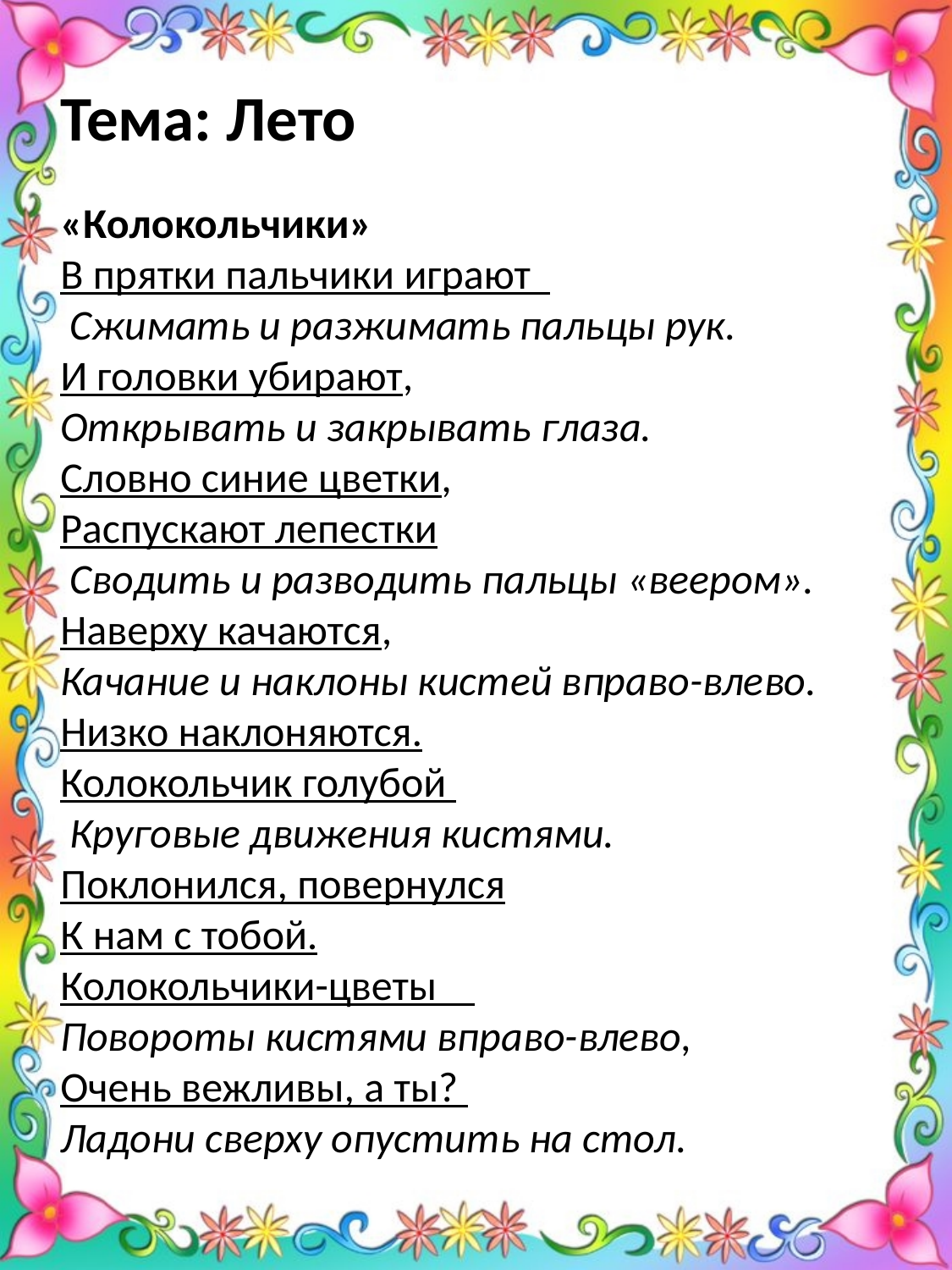

# Тема: Лето   «Колокольчики» В прятки пальчики играют                              Сжимать и разжимать пальцы рук. И головки убирают,                                       Открывать и закрывать глаза. Словно синие цветки, Распускают лепестки                                     Сводить и разводить пальцы «веером». Наверху качаются,                                        Качание и наклоны кистей вправо-влево. Низко наклоняются. Колокольчик голубой                                   Круговые движения кистями. Поклонился, повернулся К нам с тобой. Колокольчики-цветы                                      Повороты кистями вправо-влево, Очень вежливы, а ты?                                  Ладони сверху опустить на стол.